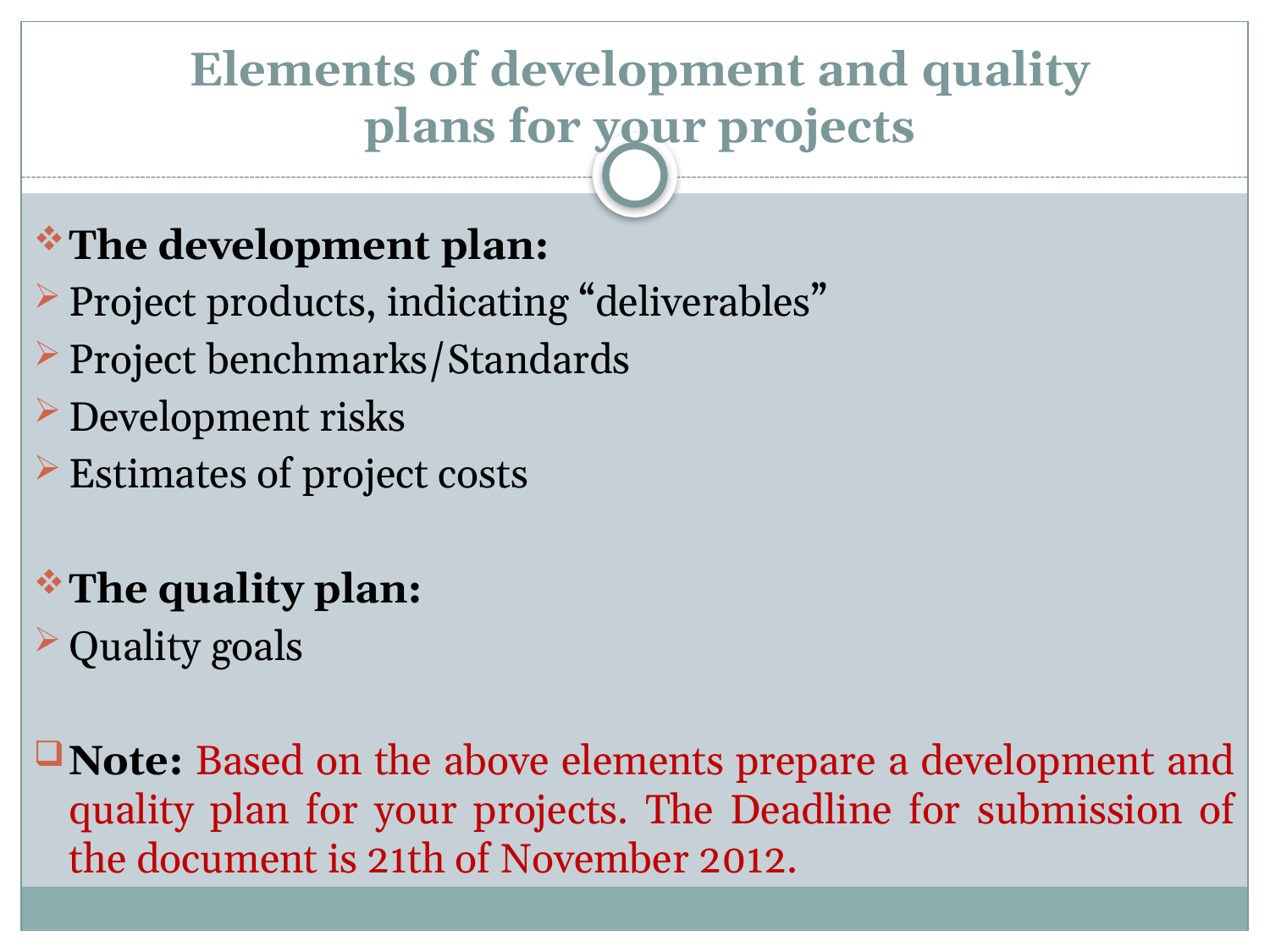

# Elements of development and quality plans for your projects
The development plan:
Project products, indicating “deliverables”
Project benchmarks/Standards
Development risks
Estimates of project costs

The quality plan:
Quality goals

Note: Based on the above elements prepare a development and quality plan for your projects. The Deadline for submission of the document is 21th of November 2012.